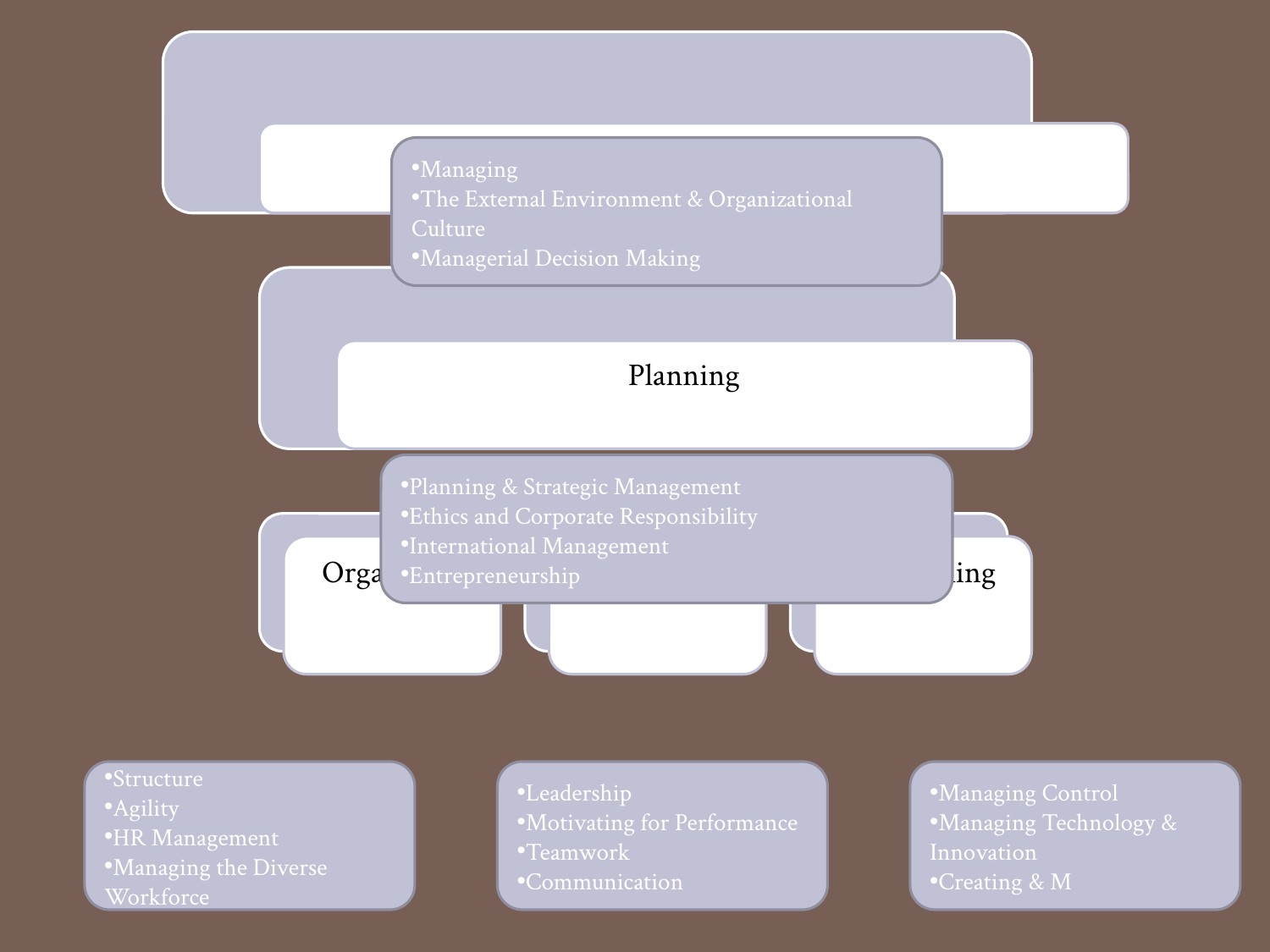

Foundations
Organizing
Planning
Leading
Controlling
Managing
The External Environment & Organizational Culture
Managerial Decision Making
Planning & Strategic Management
Ethics and Corporate Responsibility
International Management
Entrepreneurship
Structure
Agility
HR Management
Managing the Diverse Workforce
Leadership
Motivating for Performance
Teamwork
Communication
Managing Control
Managing Technology & Innovation
Creating & M